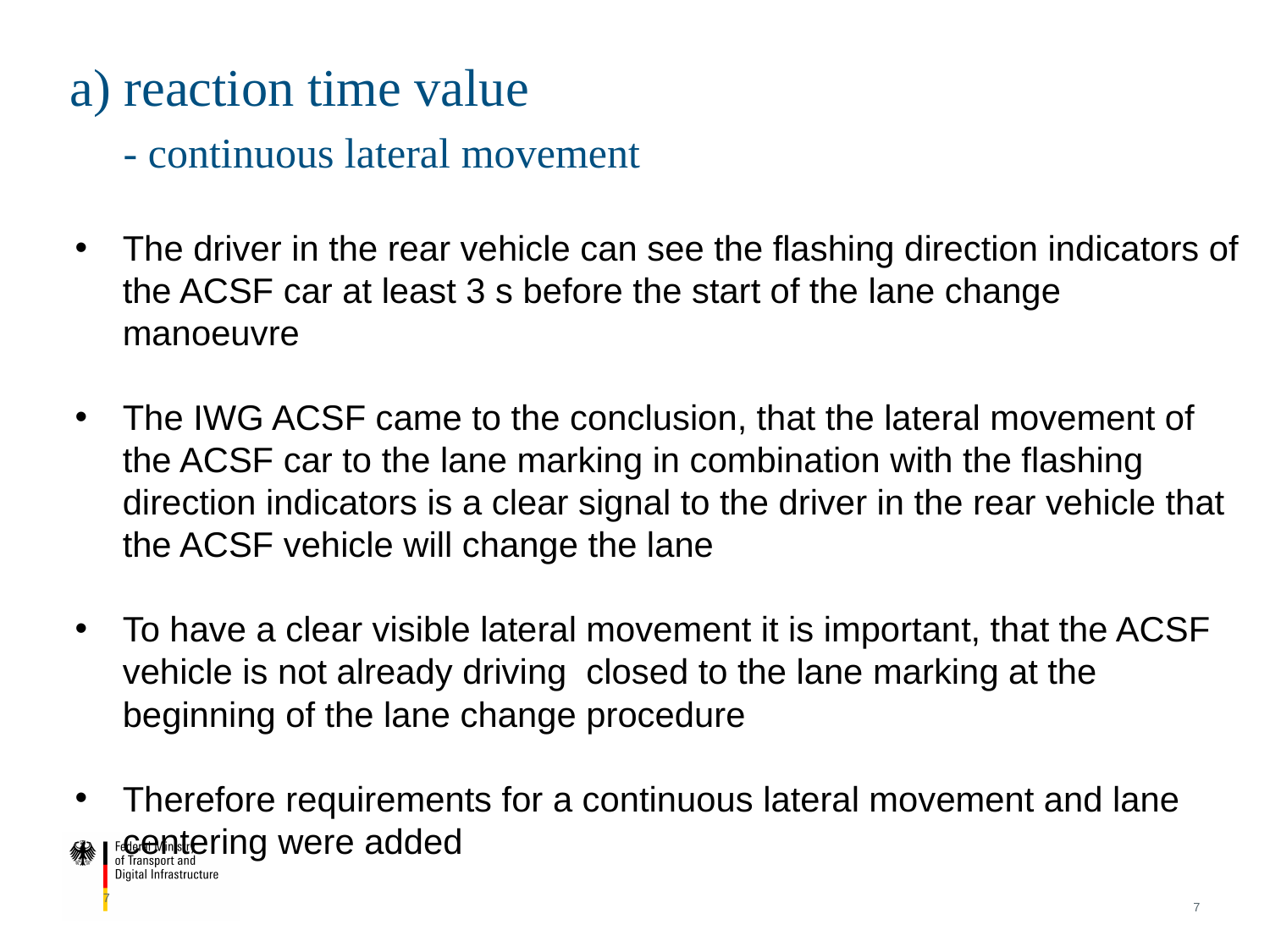

# a) reaction time value - continuous lateral movement
The driver in the rear vehicle can see the flashing direction indicators of the ACSF car at least 3 s before the start of the lane change manoeuvre

The IWG ACSF came to the conclusion, that the lateral movement of the ACSF car to the lane marking in combination with the flashing direction indicators is a clear signal to the driver in the rear vehicle that the ACSF vehicle will change the lane

To have a clear visible lateral movement it is important, that the ACSF vehicle is not already driving  closed to the lane marking at the beginning of the lane change procedure

Therefore requirements for a continuous lateral movement and lane centering were added
7
7